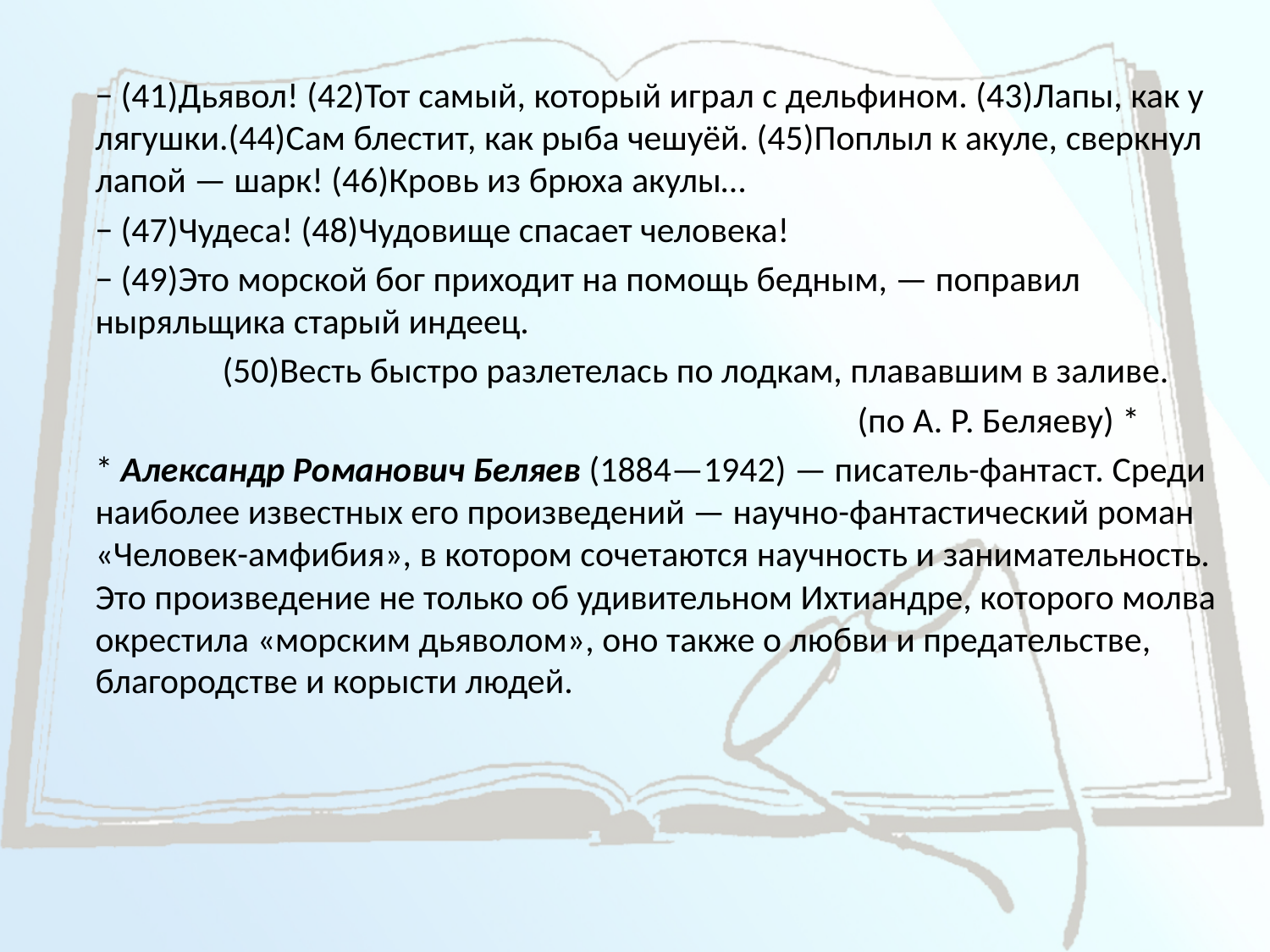

− (41)Дьявол! (42)Тот самый, который играл с дельфином. (43)Лапы, как у лягушки.(44)Сам блестит, как рыба чешуёй. (45)Поплыл к акуле, сверкнул лапой — шарк! (46)Кровь из брюха акулы…
	− (47)Чудеса! (48)Чудовище спасает человека!
	− (49)Это морской бог приходит на помощь бедным, — поправил ныряльщика старый индеец.
		(50)Весть быстро разлетелась по лодкам, плававшим в заливе.
							(по А. Р. Беляеву) *
	* Александр Романович Беляев (1884—1942) — писатель-фантаст. Среди наиболее известных его произведений — научно-фантастический роман «Человек-амфибия», в котором сочетаются научность и занимательность. Это произведение не только об удивительном Ихтиандре, которого молва окрестила «морским дьяволом», оно также о любви и предательстве, благородстве и корысти людей.